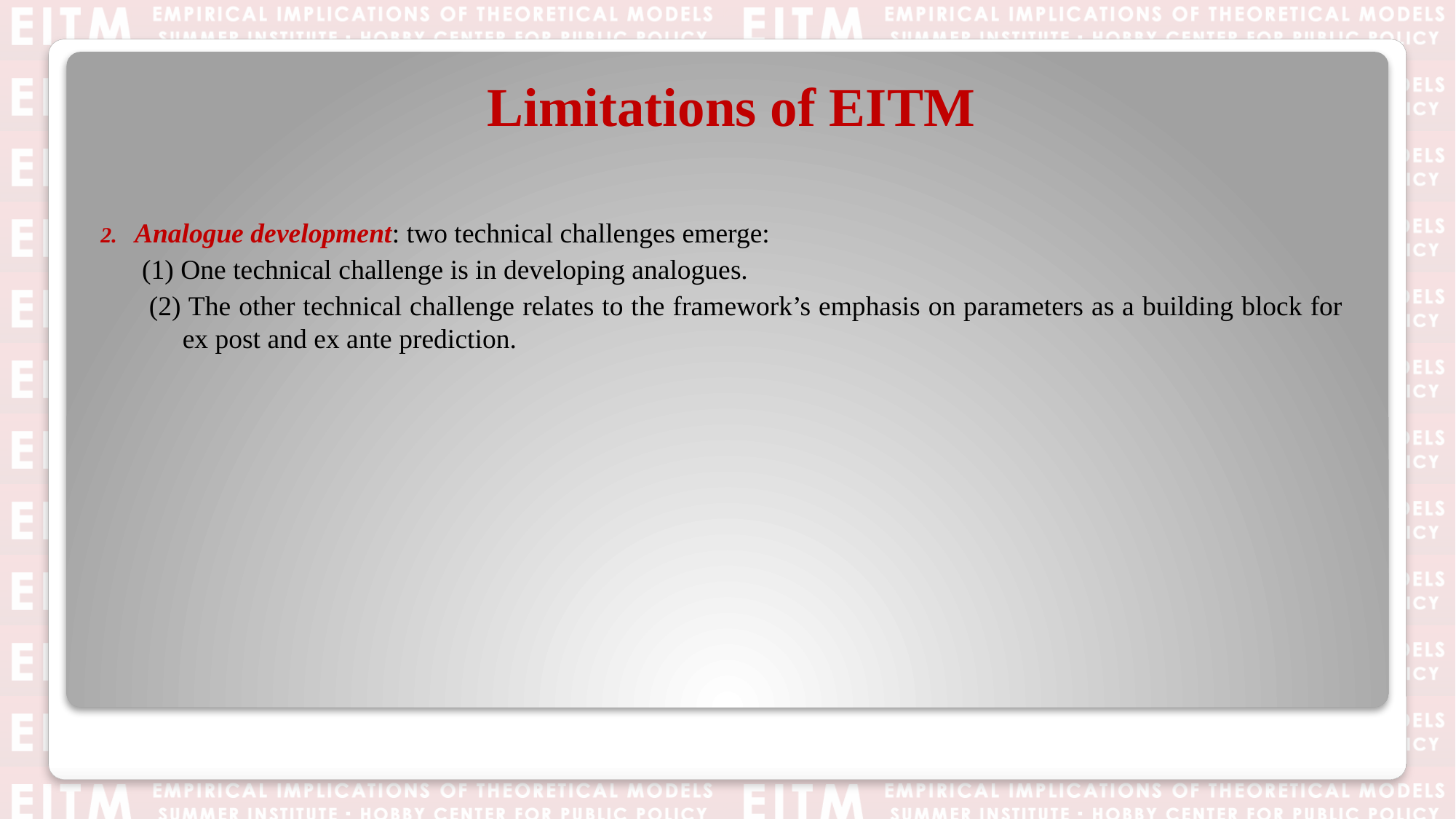

# Limitations of EITM
Analogue development: two technical challenges emerge:
      (1) One technical challenge is in developing analogues.
      (2) The other technical challenge relates to the framework’s emphasis on parameters as a building block for ex post and ex ante prediction.